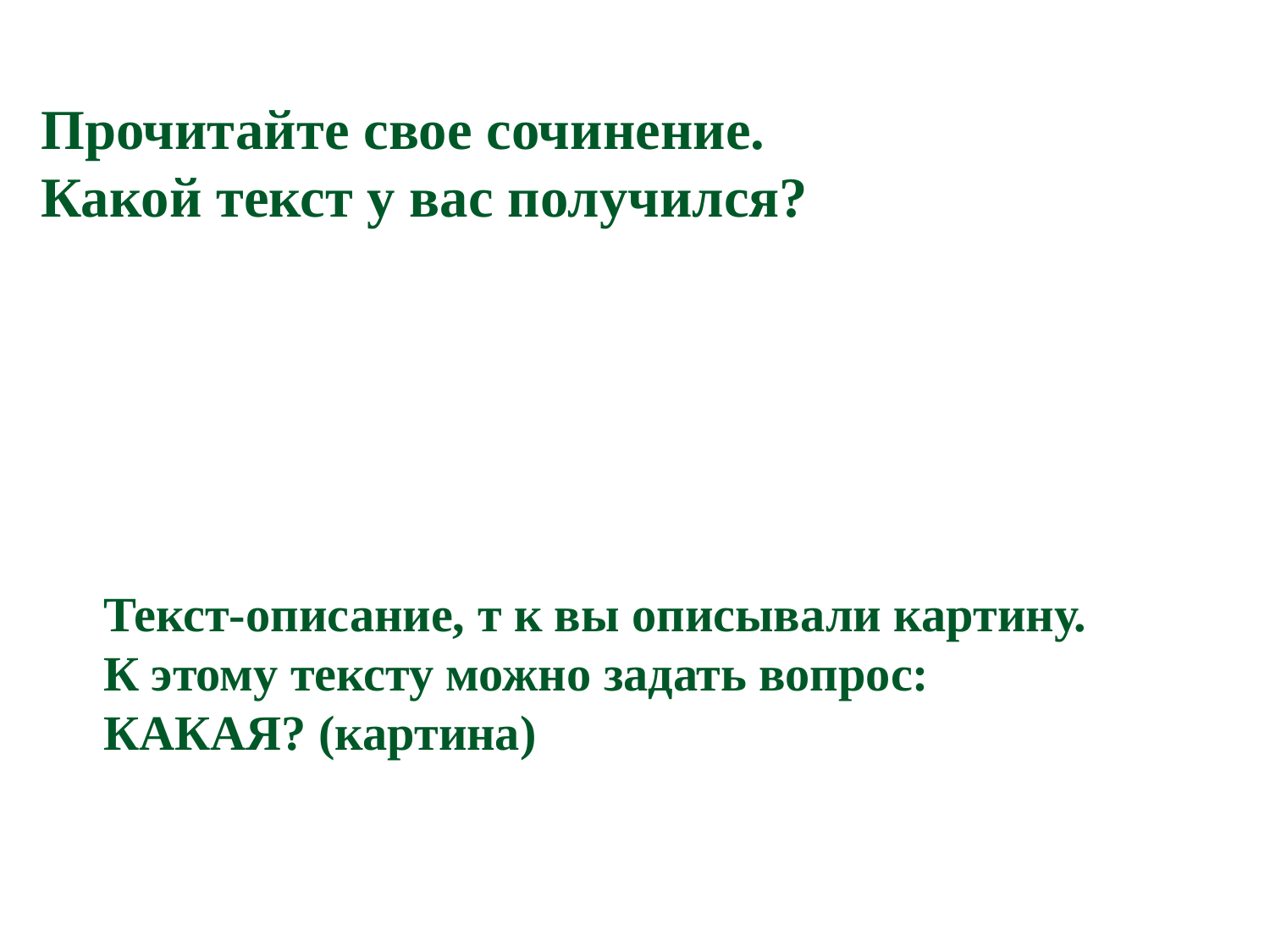

Прочитайте свое сочинение.
Какой текст у вас получился?

Текст-описание, т к вы описывали картину.
К этому тексту можно задать вопрос:
КАКАЯ? (картина)